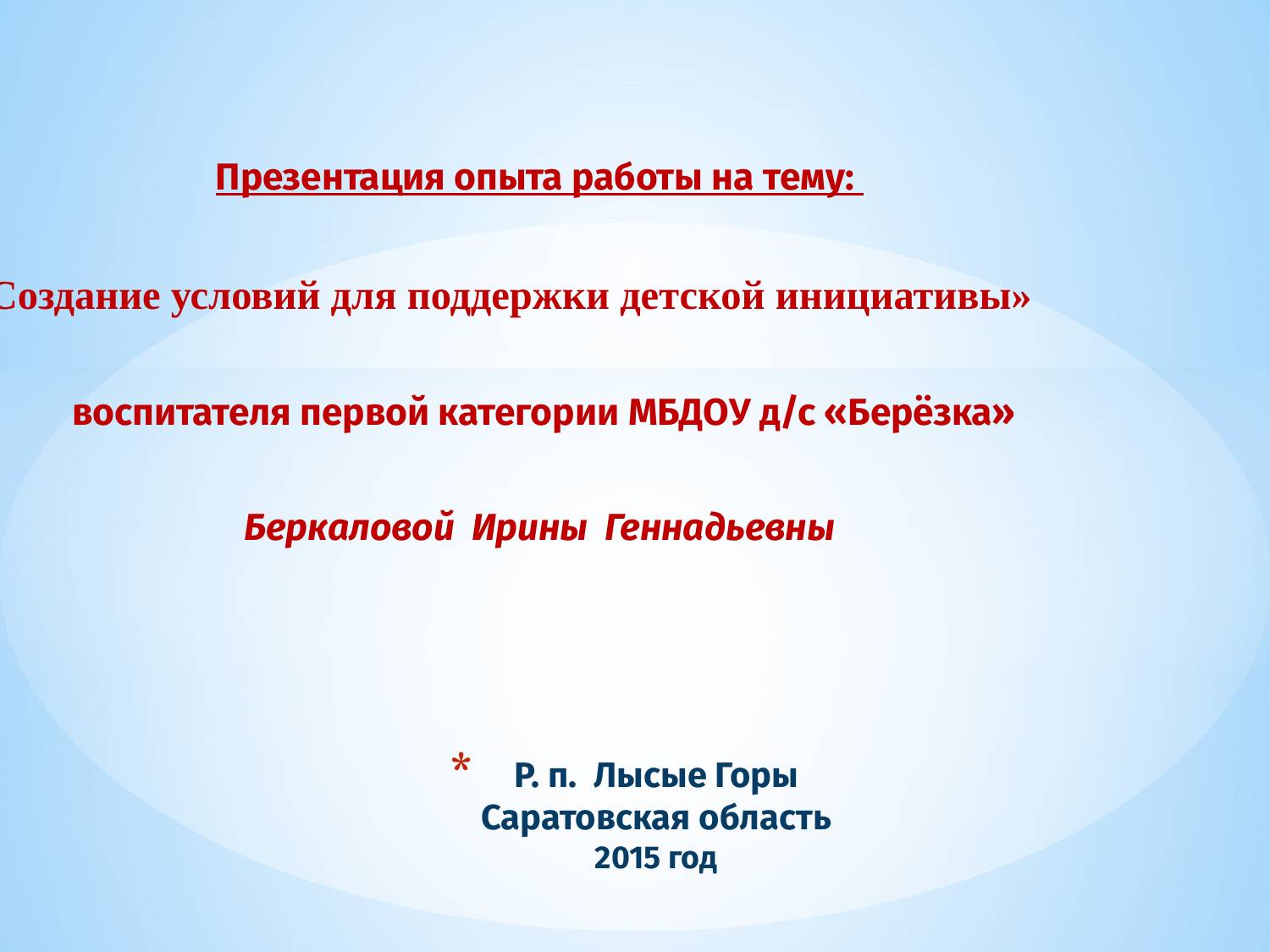

Презентация опыта работы на тему:

«Создание условий для поддержки детской инициативы»

 воспитателя первой категории МБДОУ д/с «Берёзка»

Беркаловой  Ирины  Геннадьевны
# Р. п.  Лысые Горы Саратовская область 2015 год